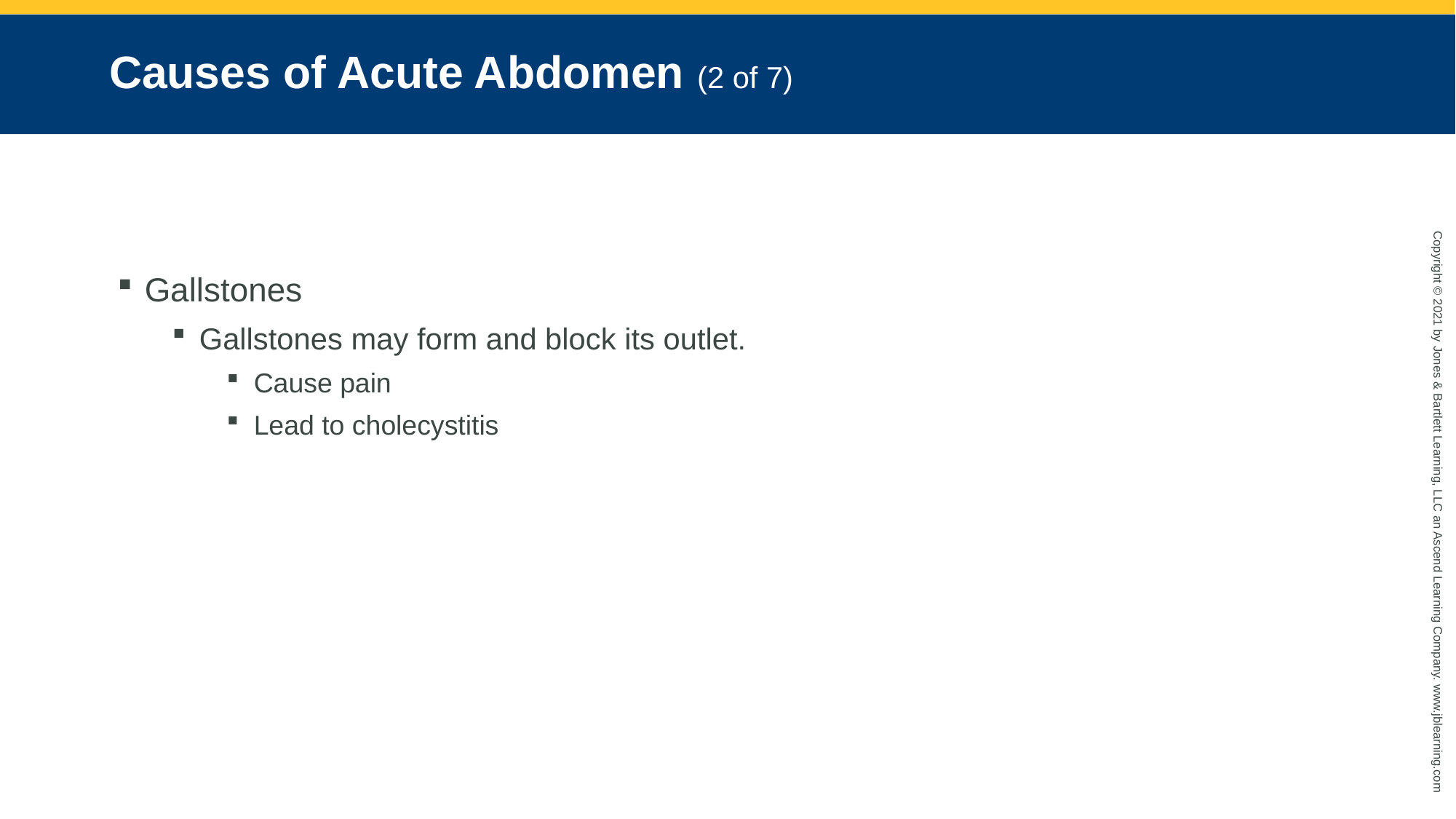

# Causes of Acute Abdomen (2 of 7)
Gallstones
Gallstones may form and block its outlet.
Cause pain
Lead to cholecystitis